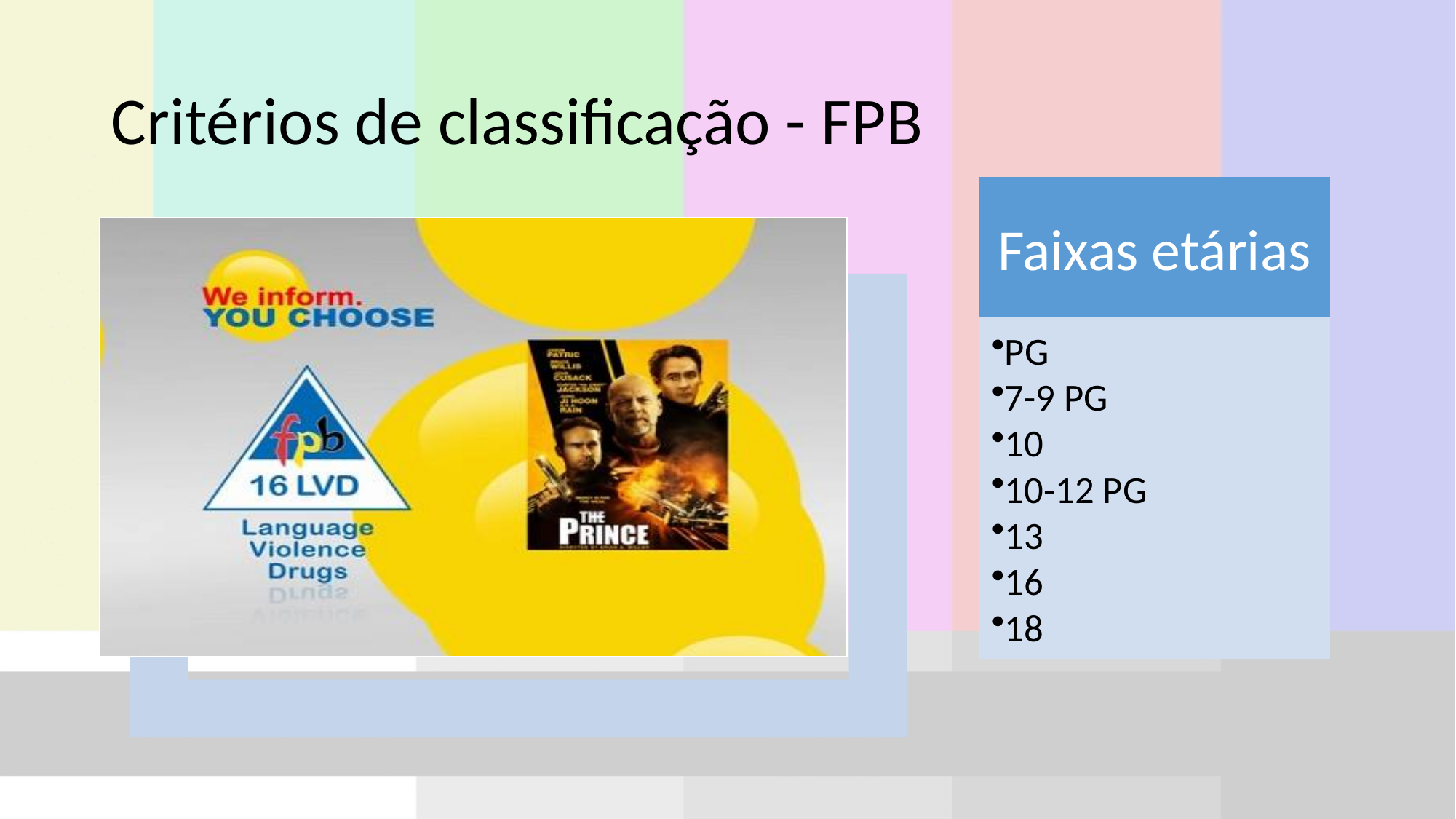

# Critérios de classificação - FPB
Faixas etárias
PG
7-9 PG
10
10-12 PG
13
16
18